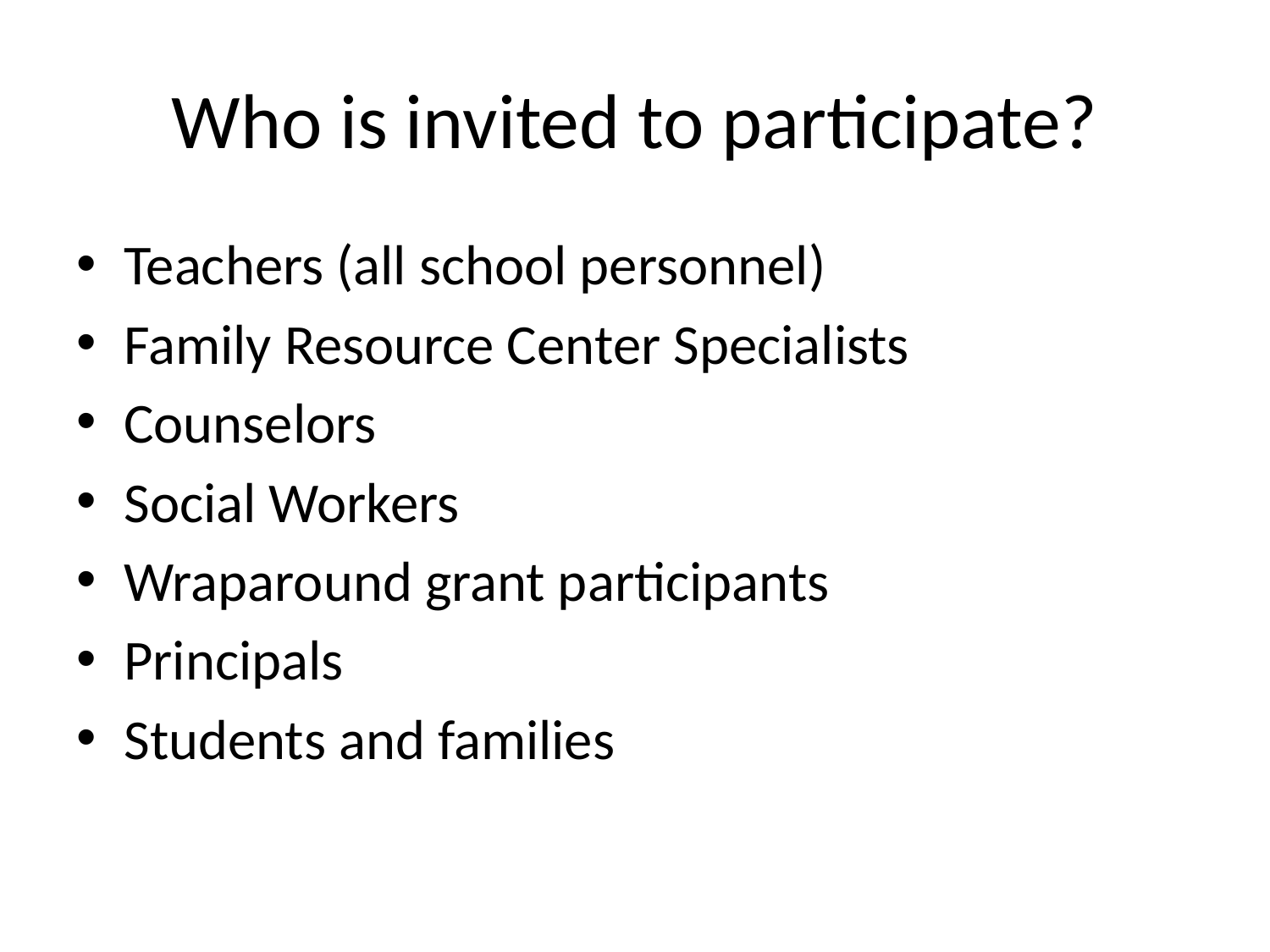

# Who is invited to participate?
Teachers (all school personnel)
Family Resource Center Specialists
Counselors
Social Workers
Wraparound grant participants
Principals
Students and families